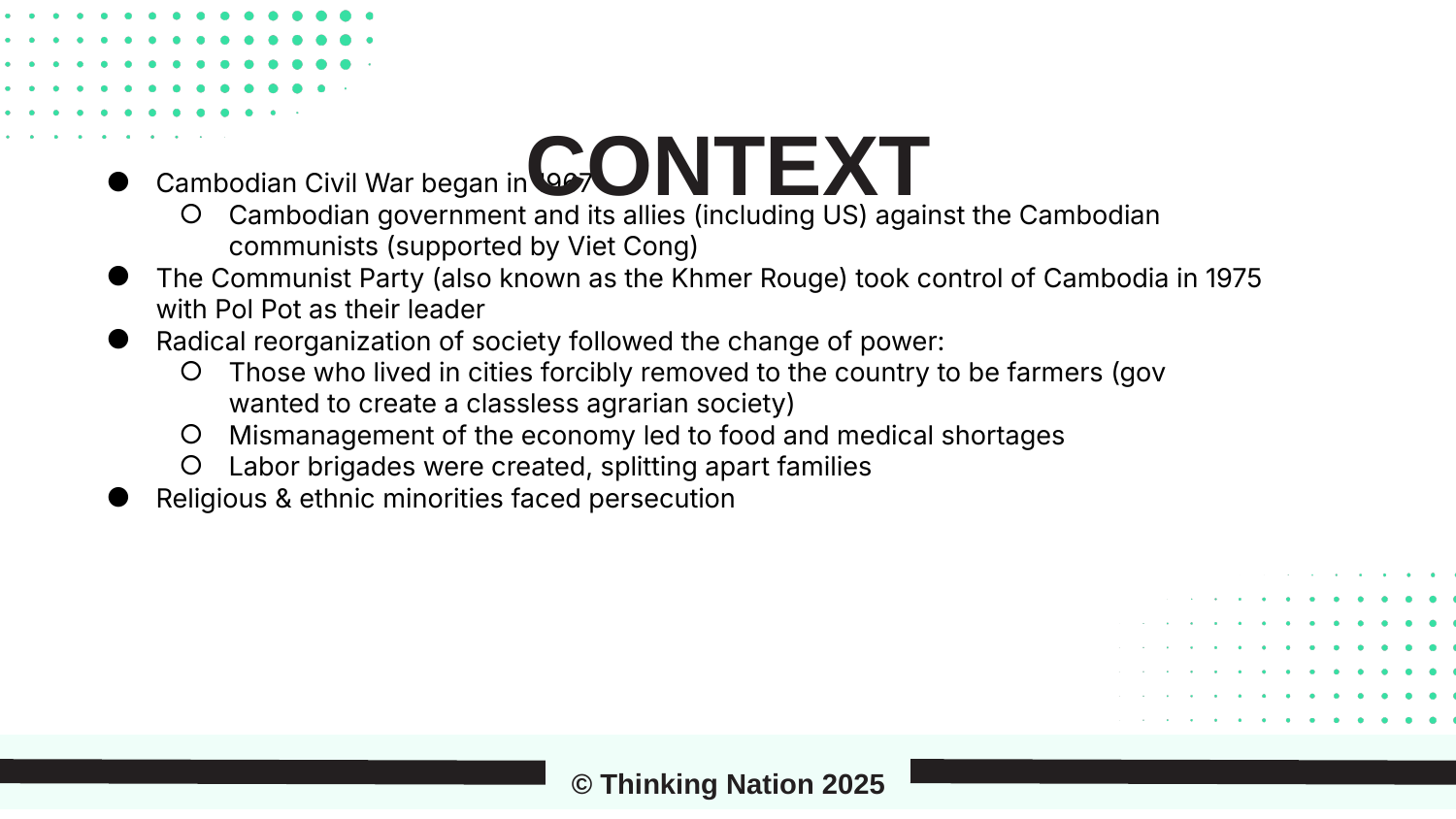

CONTEXT
Cambodian Civil War began in 1967
Cambodian government and its allies (including US) against the Cambodian communists (supported by Viet Cong)
The Communist Party (also known as the Khmer Rouge) took control of Cambodia in 1975 with Pol Pot as their leader
Radical reorganization of society followed the change of power:
Those who lived in cities forcibly removed to the country to be farmers (gov wanted to create a classless agrarian society)
Mismanagement of the economy led to food and medical shortages
Labor brigades were created, splitting apart families
Religious & ethnic minorities faced persecution

© Thinking Nation 2025